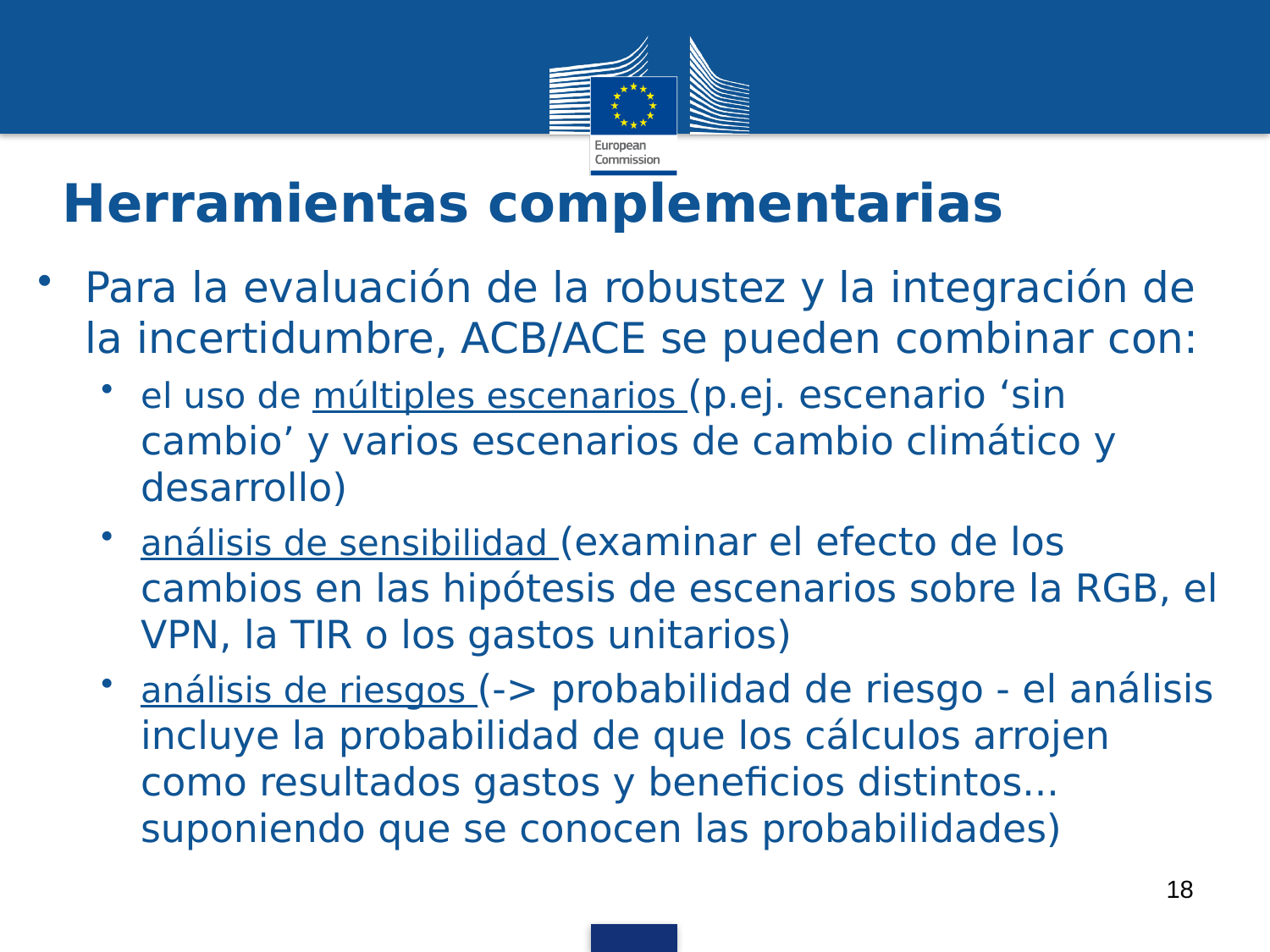

# Herramientas complementarias
Para la evaluación de la robustez y la integración de la incertidumbre, ACB/ACE se pueden combinar con:
el uso de múltiples escenarios (p.ej. escenario ‘sin cambio’ y varios escenarios de cambio climático y desarrollo)
análisis de sensibilidad (examinar el efecto de los cambios en las hipótesis de escenarios sobre la RGB, el VPN, la TIR o los gastos unitarios)
análisis de riesgos (-> probabilidad de riesgo - el análisis incluye la probabilidad de que los cálculos arrojen como resultados gastos y beneficios distintos... suponiendo que se conocen las probabilidades)
18